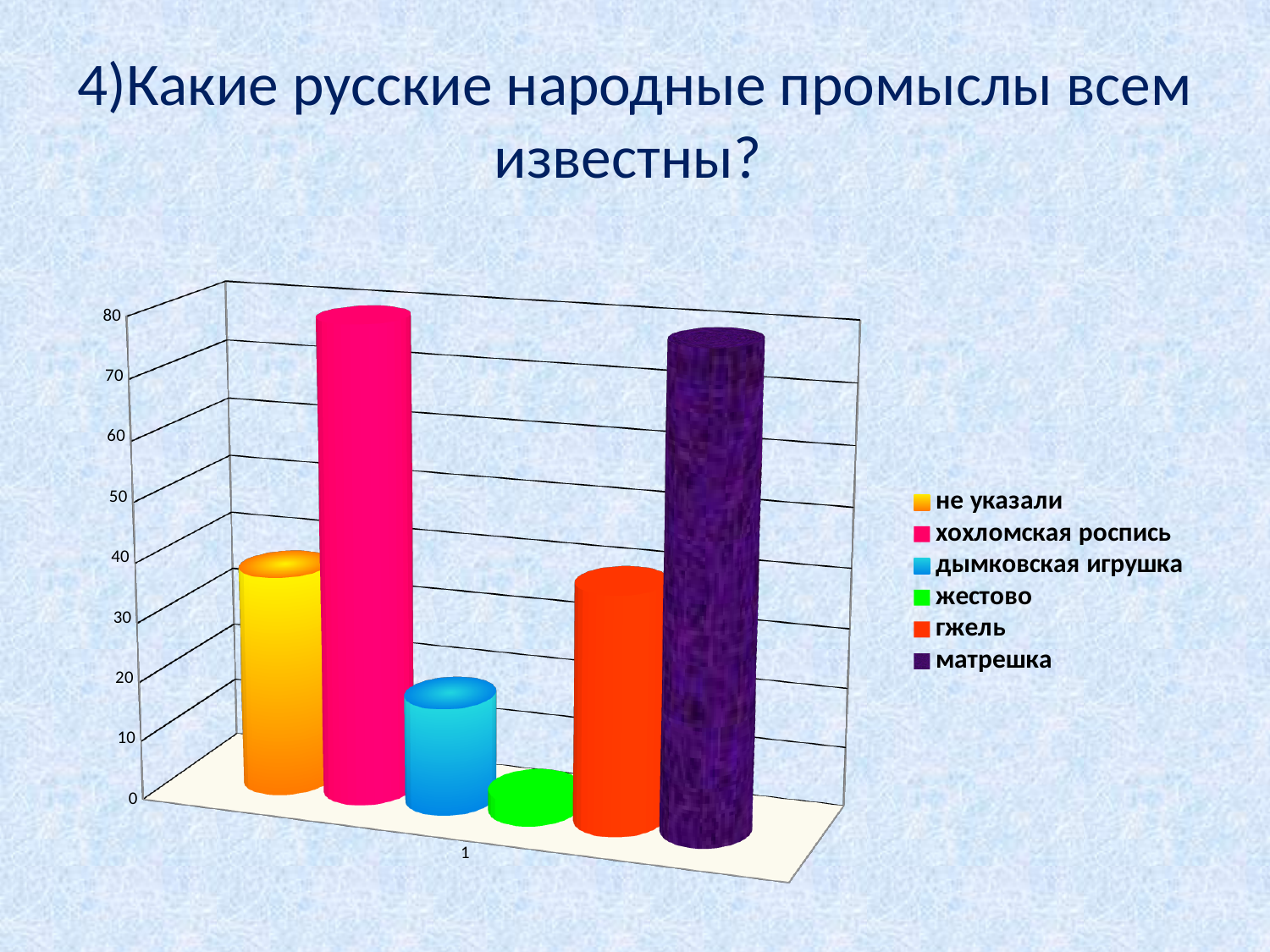

# 4)Какие русские народные промыслы всем известны?

[unsupported chart]